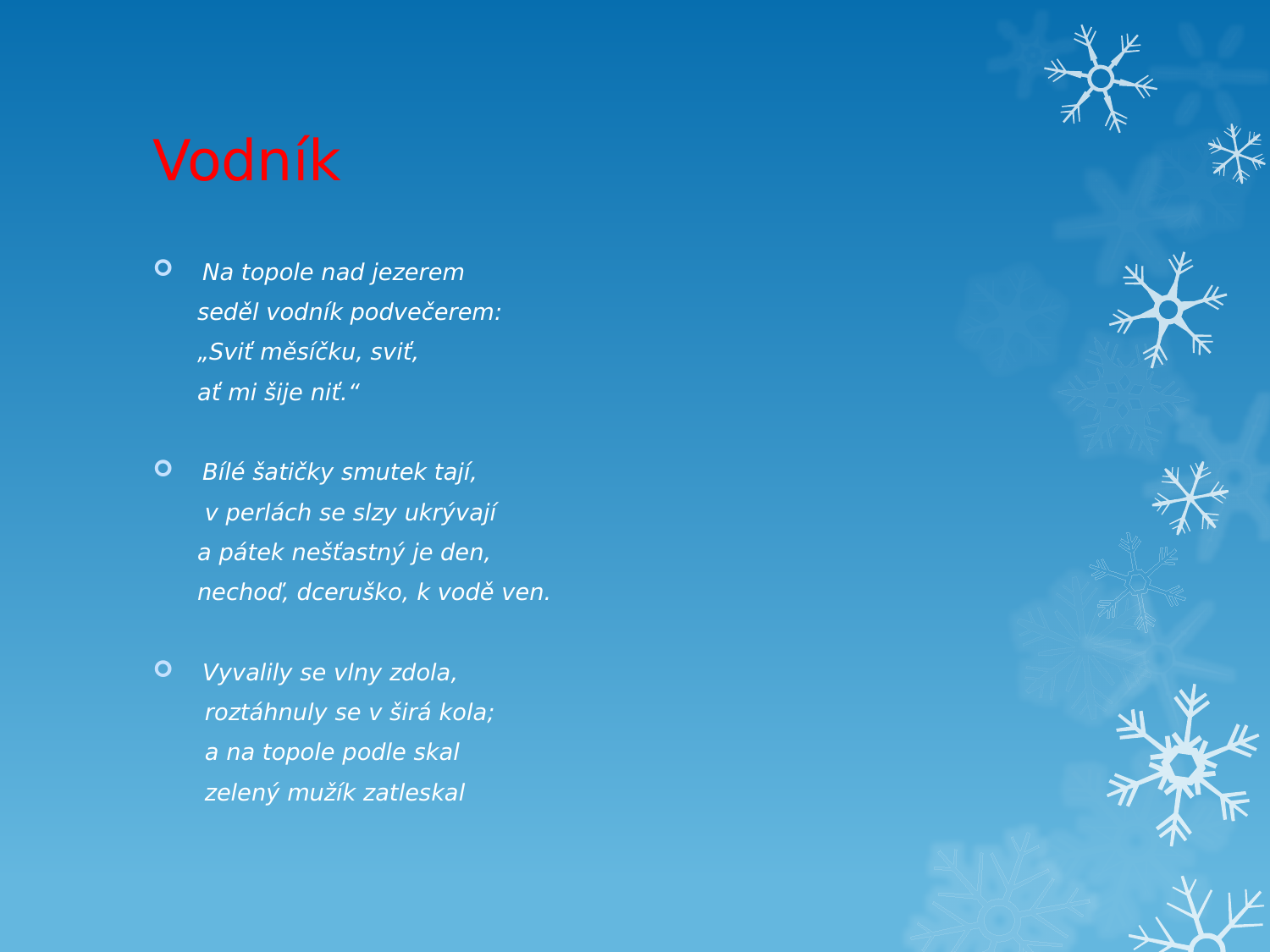

# Vodník
Na topole nad jezerem
      seděl vodník podvečerem:
      „Sviť měsíčku, sviť,
      ať mi šije niť.“

Bílé šatičky smutek tají,
       v perlách se slzy ukrývají
      a pátek nešťastný je den,
      nechoď, dceruško, k vodě ven.

Vyvalily se vlny zdola,
       roztáhnuly se v širá kola;
       a na topole podle skal
       zelený mužík zatleskal